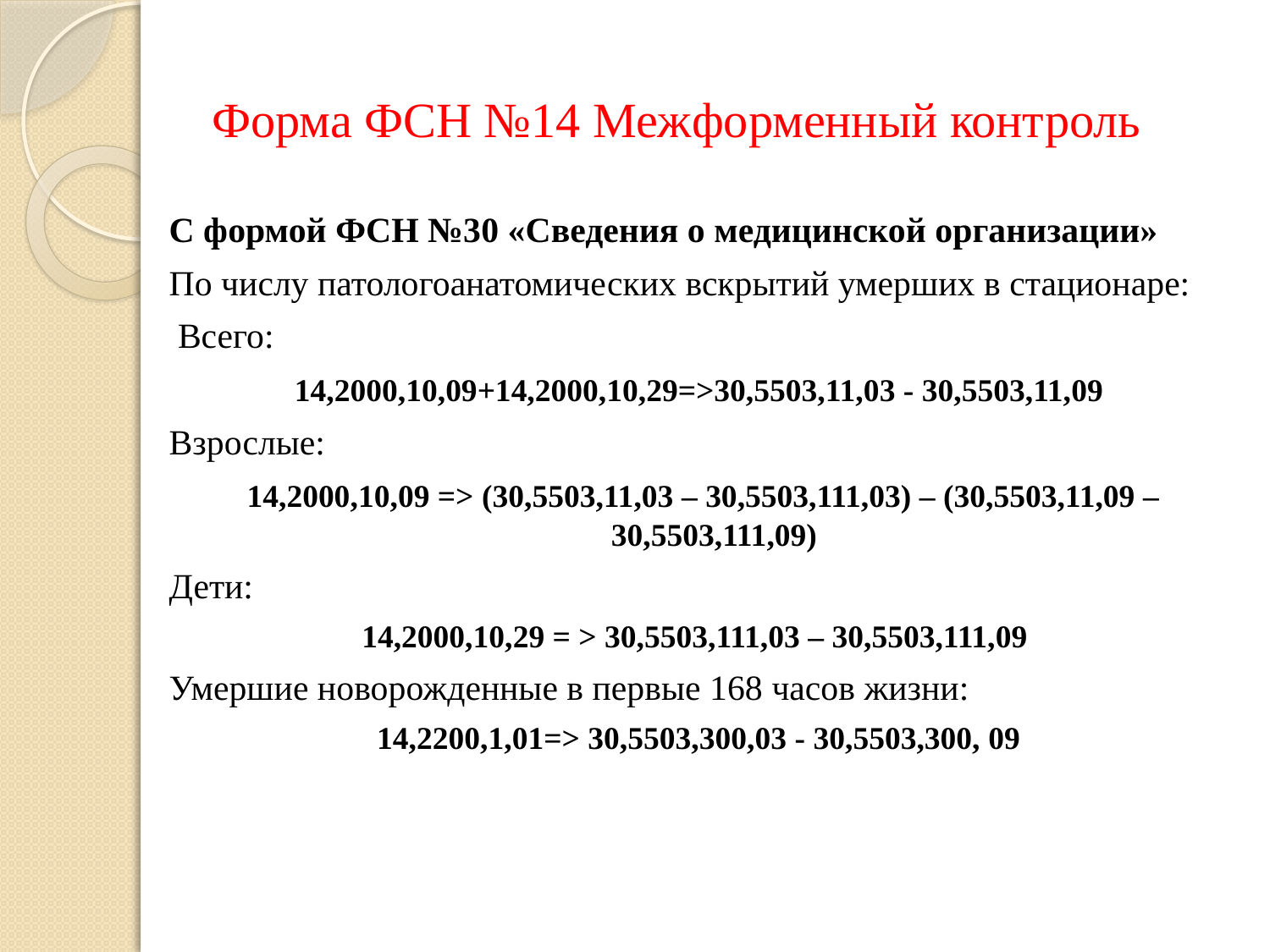

# Форма ФСН №14 Межформенный контроль
С формой ФСН №30 «Сведения о медицинской организации»
По числу патологоанатомических вскрытий умерших в стационаре:
 Всего:
 14,2000,10,09+14,2000,10,29=>30,5503,11,03 - 30,5503,11,09
Взрослые:
 14,2000,10,09 => (30,5503,11,03 – 30,5503,111,03) – (30,5503,11,09 – 30,5503,111,09)
Дети:
14,2000,10,29 = > 30,5503,111,03 – 30,5503,111,09
Умершие новорожденные в первые 168 часов жизни:
14,2200,1,01=> 30,5503,300,03 - 30,5503,300, 09